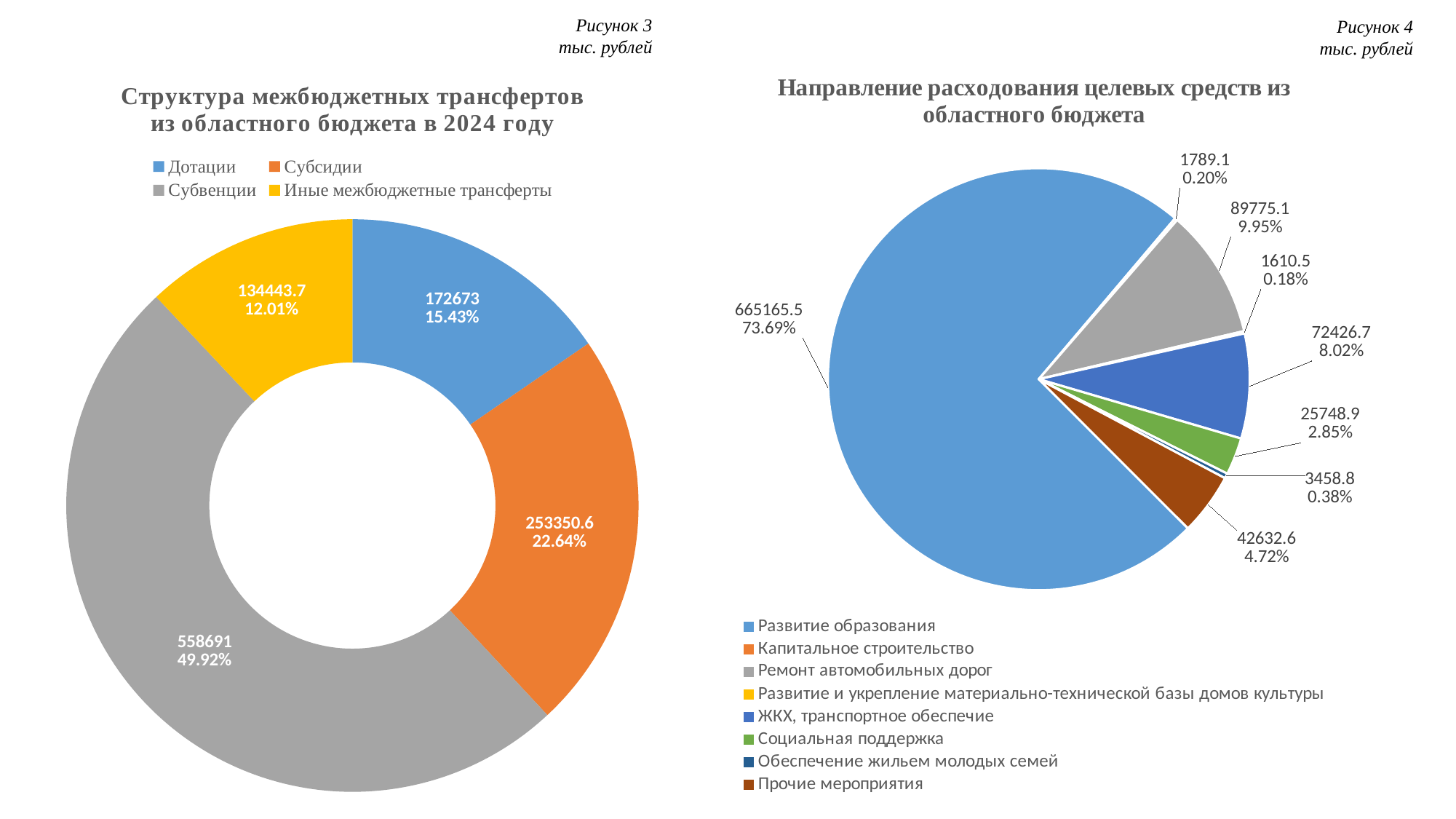

Рисунок 3
тыс. рублей
Рисунок 4
тыс. рублей

### Chart:

| Category | Направление расходования целевых средств из областного бюджета |
|---|---|
| Развитие образования | 665165.5 |
| Капитальное строительство | 1789.1 |
| Ремонт автомобильных дорог | 89775.1 |
| Развитие и укрепление материально-технической базы домов культуры | 1610.5 |
| ЖКХ, транспортное обеспечие | 72426.7 |
| Социальная поддержка | 25748.9 |
| Обеспечение жильем молодых семей | 3458.8 |
| Прочие мероприятия | 42632.6 |

### Chart: Структура межбюджетных трансфертов из областного бюджета в 2024 году

| Category | Структура межбюджетных трансфертов из областного бюджета в 2024 году |
|---|---|
| Дотации | 172673.0 |
| Субсидии | 253350.6 |
| Субвенции | 558691.0 |
| Иные межбюджетные трансферты | 134443.7 |